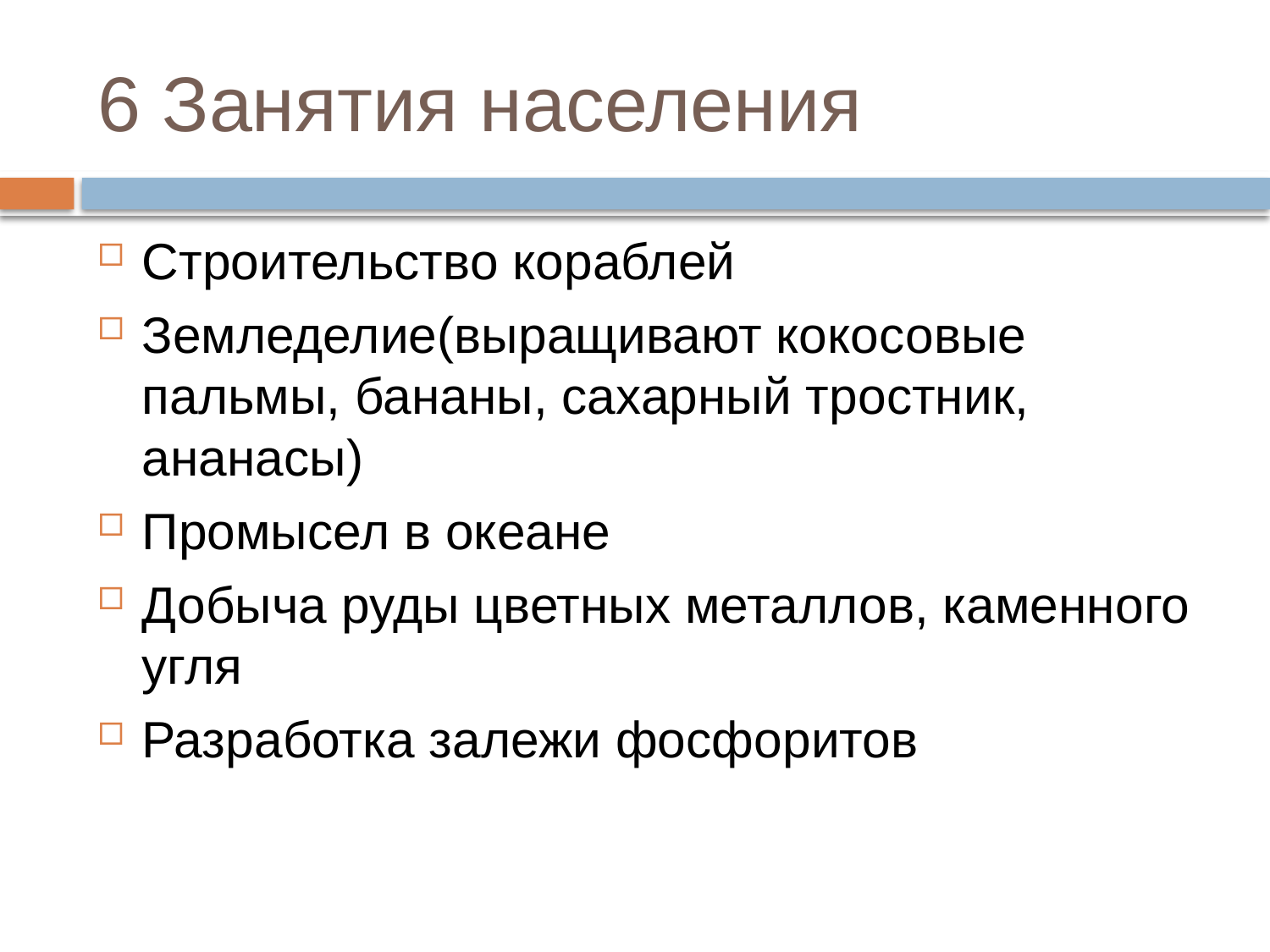

# 6 Занятия населения
Строительство кораблей
Земледелие(выращивают кокосовые пальмы, бананы, сахарный тростник, ананасы)
Промысел в океане
Добыча руды цветных металлов, каменного угля
Разработка залежи фосфоритов